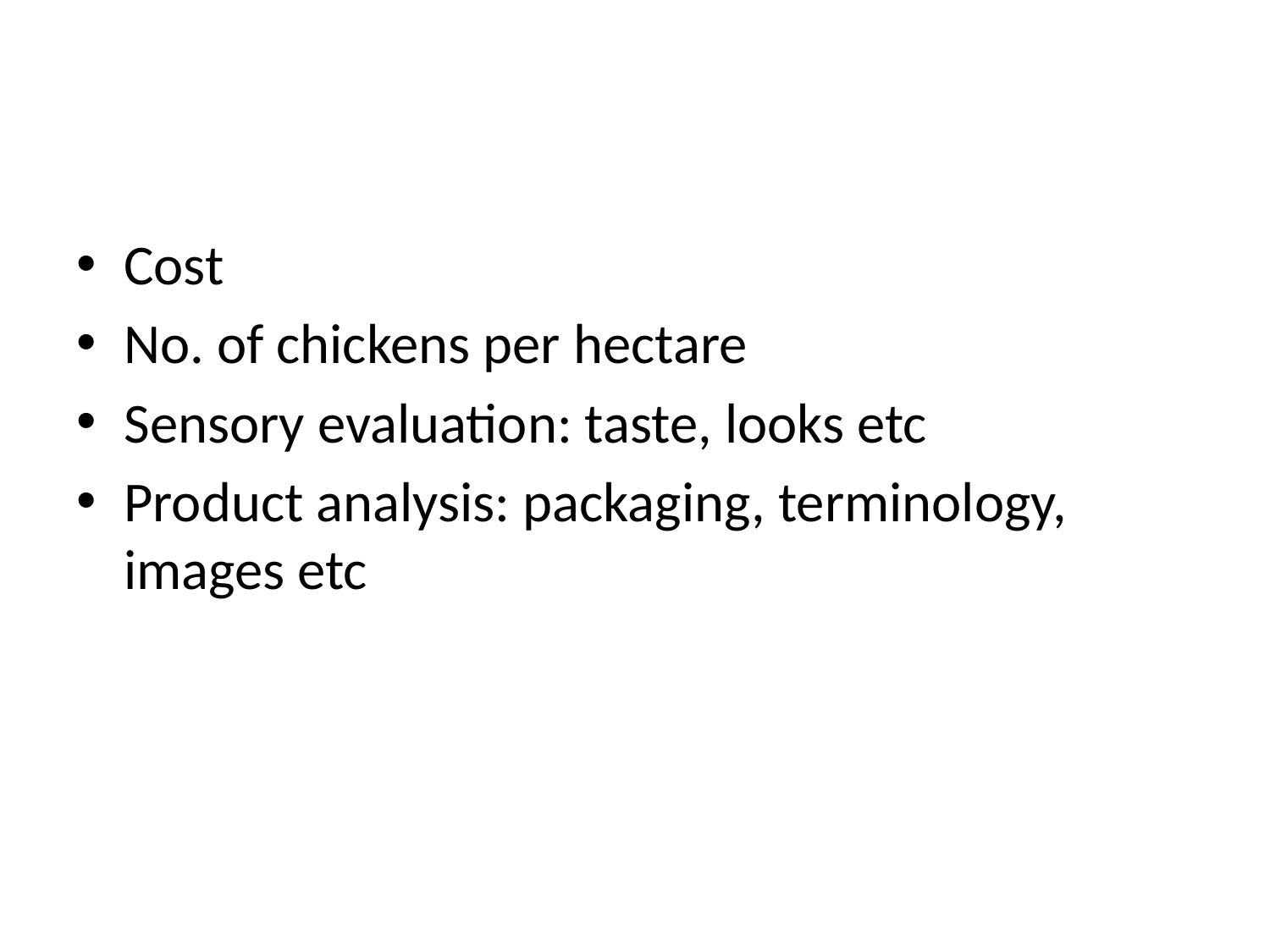

#
Cost
No. of chickens per hectare
Sensory evaluation: taste, looks etc
Product analysis: packaging, terminology, images etc